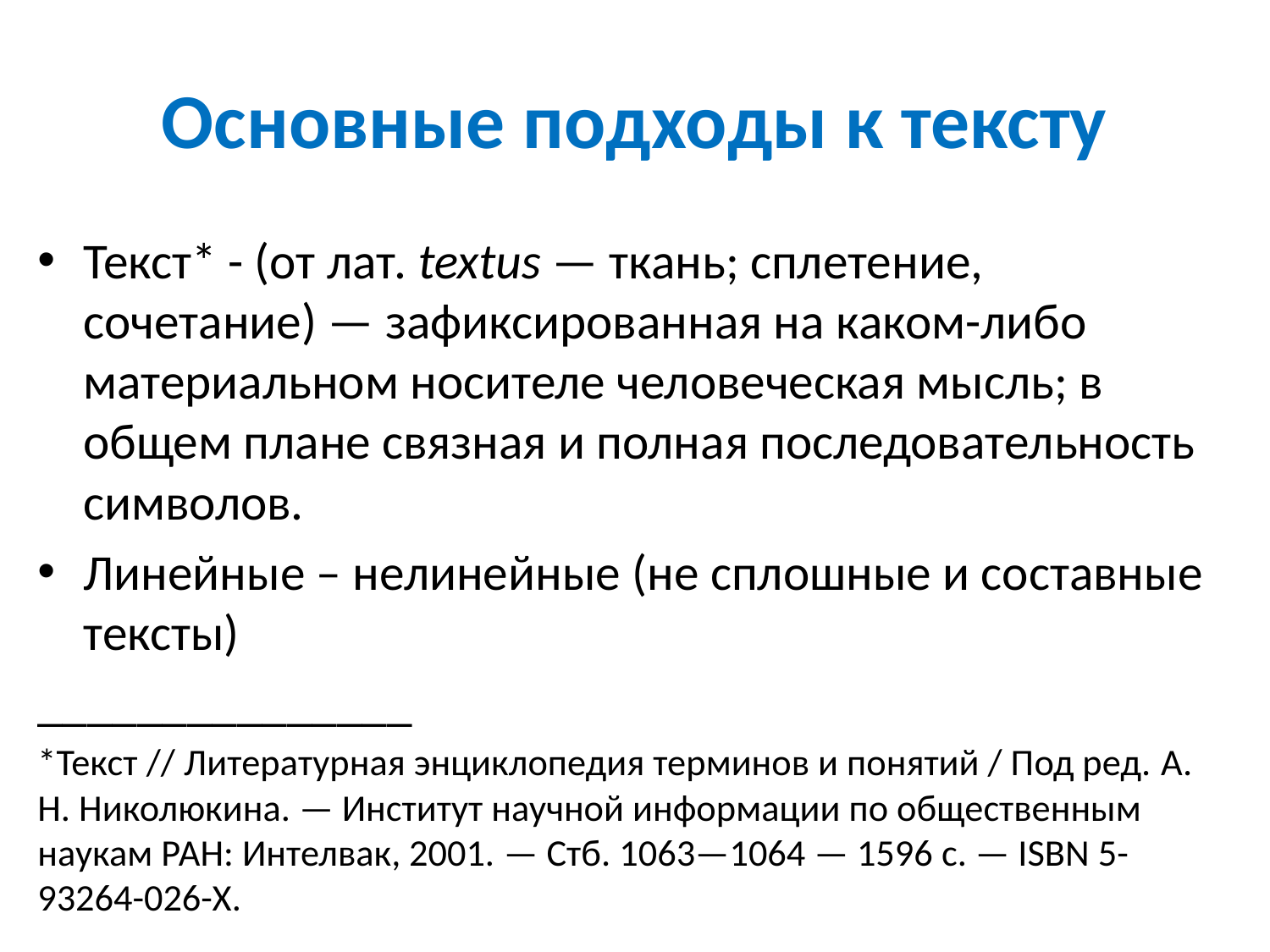

# Основные подходы к тексту
Текст* - (от лат. textus — ткань; сплетение, сочетание) — зафиксированная на каком-либо материальном носителе человеческая мысль; в общем плане связная и полная последовательность символов.
Линейные – нелинейные (не сплошные и составные тексты)
_______________
*Текст // Литературная энциклопедия терминов и понятий / Под ред. А. Н. Николюкина. — Институт научной информации по общественным наукам РАН: Интелвак, 2001. — Стб. 1063—1064 — 1596 с. — ISBN 5-93264-026-X.